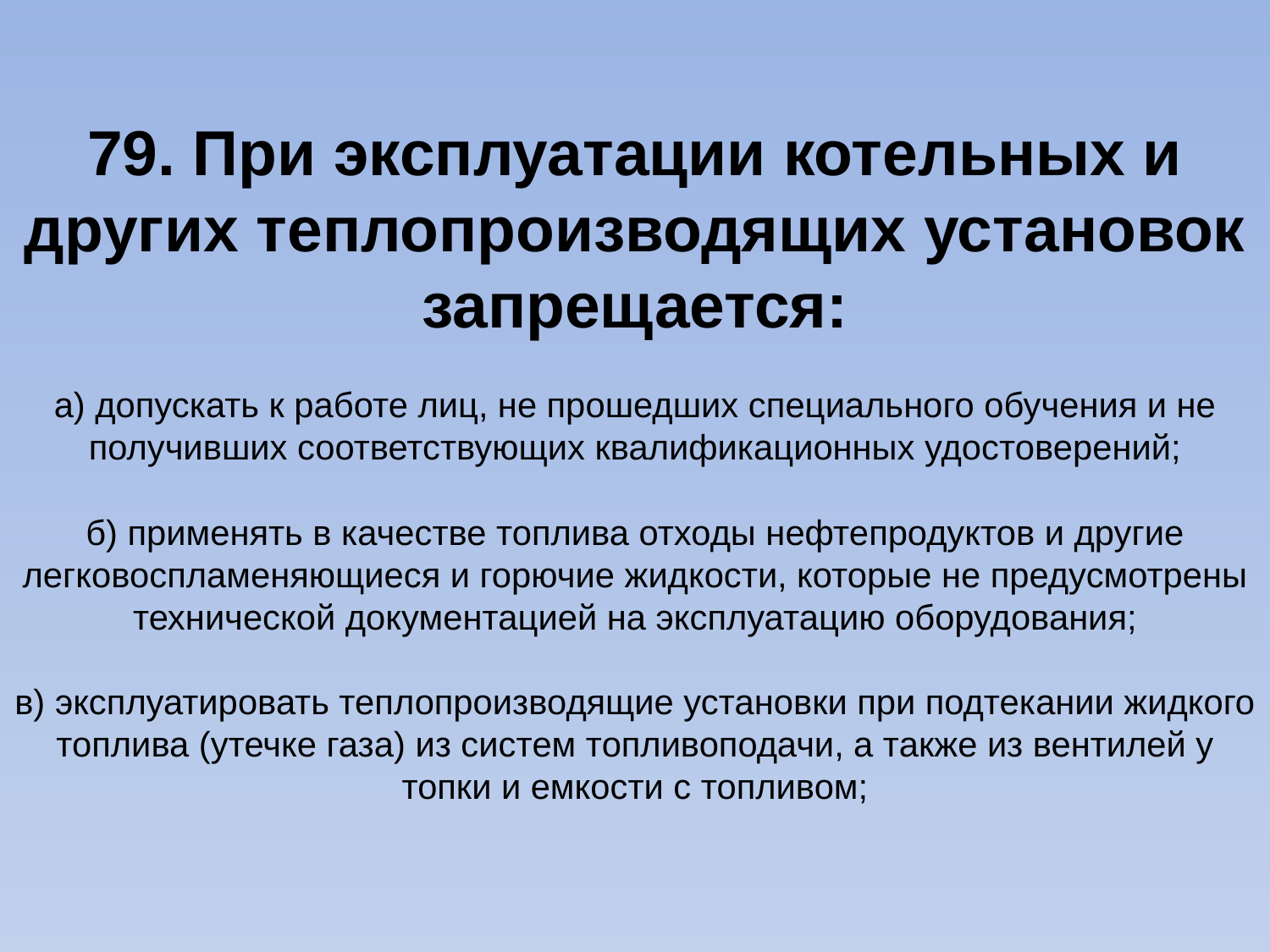

# 79. При эксплуатации котельных и других теплопроизводящих установок запрещается: а) допускать к работе лиц, не прошедших специального обучения и не получивших соответствующих квалификационных удостоверений; б) применять в качестве топлива отходы нефтепродуктов и другие легковоспламеняющиеся и горючие жидкости, которые не предусмотрены технической документацией на эксплуатацию оборудования; в) эксплуатировать теплопроизводящие установки при подтекании жидкого топлива (утечке газа) из систем топливоподачи, а также из вентилей у топки и емкости с топливом;